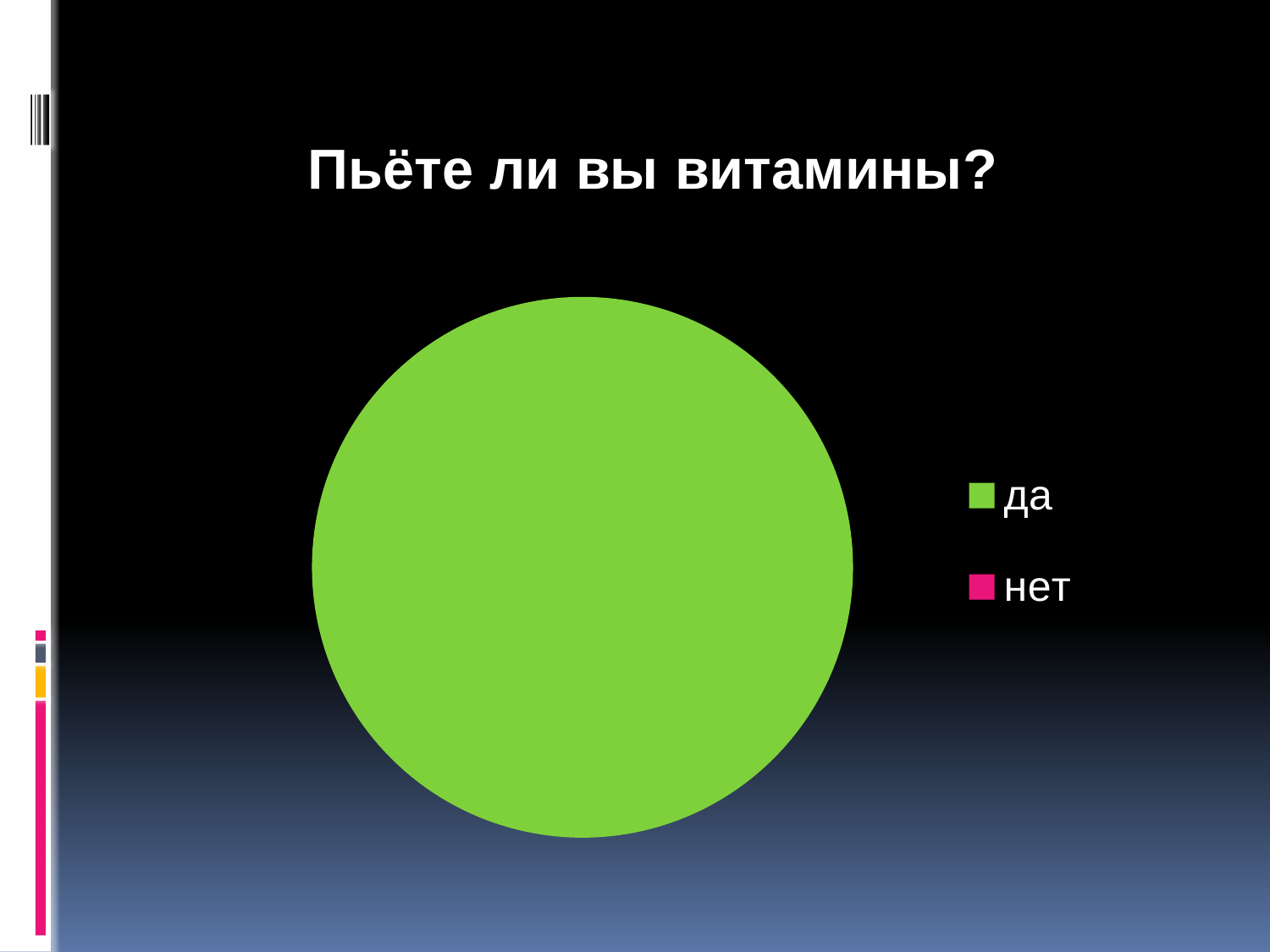

### Chart:

| Category | Пьёте ли вы витамины?
 |
|---|---|
| да | 13.0 |
| нет | None |